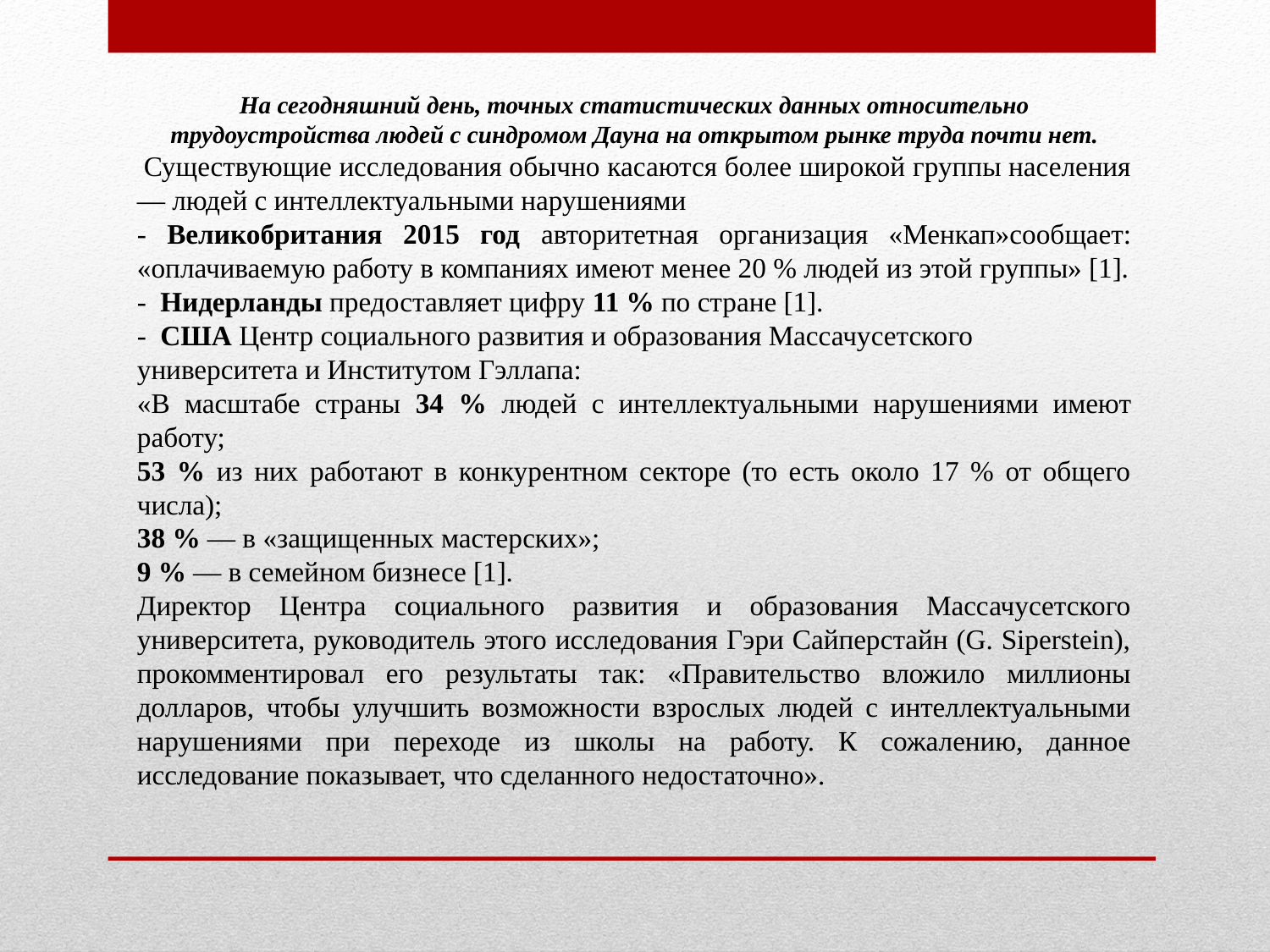

На сегодняшний день, точных статистических данных относительно трудоустройства людей с синдромом Дауна на открытом рынке труда почти нет.
 Существующие исследования обычно касаются более широкой группы населения — людей с интеллектуальными нарушениями
- Великобритания 2015 год авторитетная организация «Менкап»сообщает: «оплачиваемую работу в компаниях имеют менее 20 % людей из этой группы» [1].
-  Нидерланды предоставляет цифру 11 % по стране [1].
-  США Центр социального развития и образования Массачусетского университета и Институтом Гэллапа:
«В масштабе страны 34 % людей с интеллектуальными нарушениями имеют работу;
53 % из них работают в конкурентном секторе (то есть около 17 % от общего числа);
38 % — в «защищенных мастерских»;
9 % — в семейном бизнесе [1].
Директор Центра социального развития и образования Массачусетского университета, руководитель этого исследования Гэри Сайперстайн (G. Siperstein), прокомментировал его результаты так: «Правительство вложило миллионы долларов, чтобы улучшить возможности взрослых людей с интеллектуальными нарушениями при переходе из школы на работу. К сожалению, данное исследование показывает, что сделанного недостаточно».